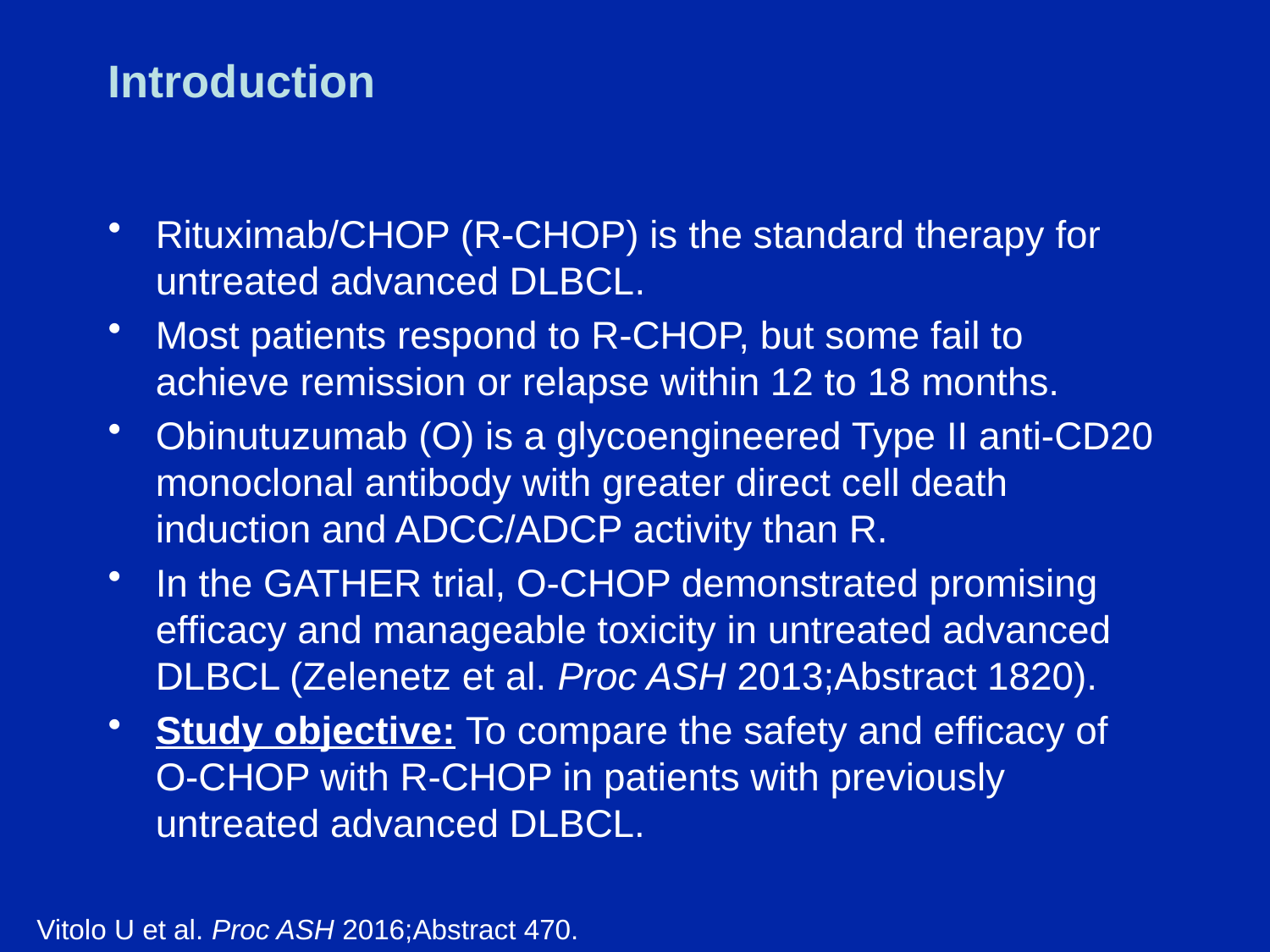

# Introduction
Rituximab/CHOP (R-CHOP) is the standard therapy for untreated advanced DLBCL.
Most patients respond to R-CHOP, but some fail to achieve remission or relapse within 12 to 18 months.
Obinutuzumab (O) is a glycoengineered Type II anti-CD20 monoclonal antibody with greater direct cell death induction and ADCC/ADCP activity than R.
In the GATHER trial, O-CHOP demonstrated promising efficacy and manageable toxicity in untreated advanced DLBCL (Zelenetz et al. Proc ASH 2013;Abstract 1820).
Study objective: To compare the safety and efficacy of
O-CHOP with R-CHOP in patients with previously untreated advanced DLBCL.
Vitolo U et al. Proc ASH 2016;Abstract 470.